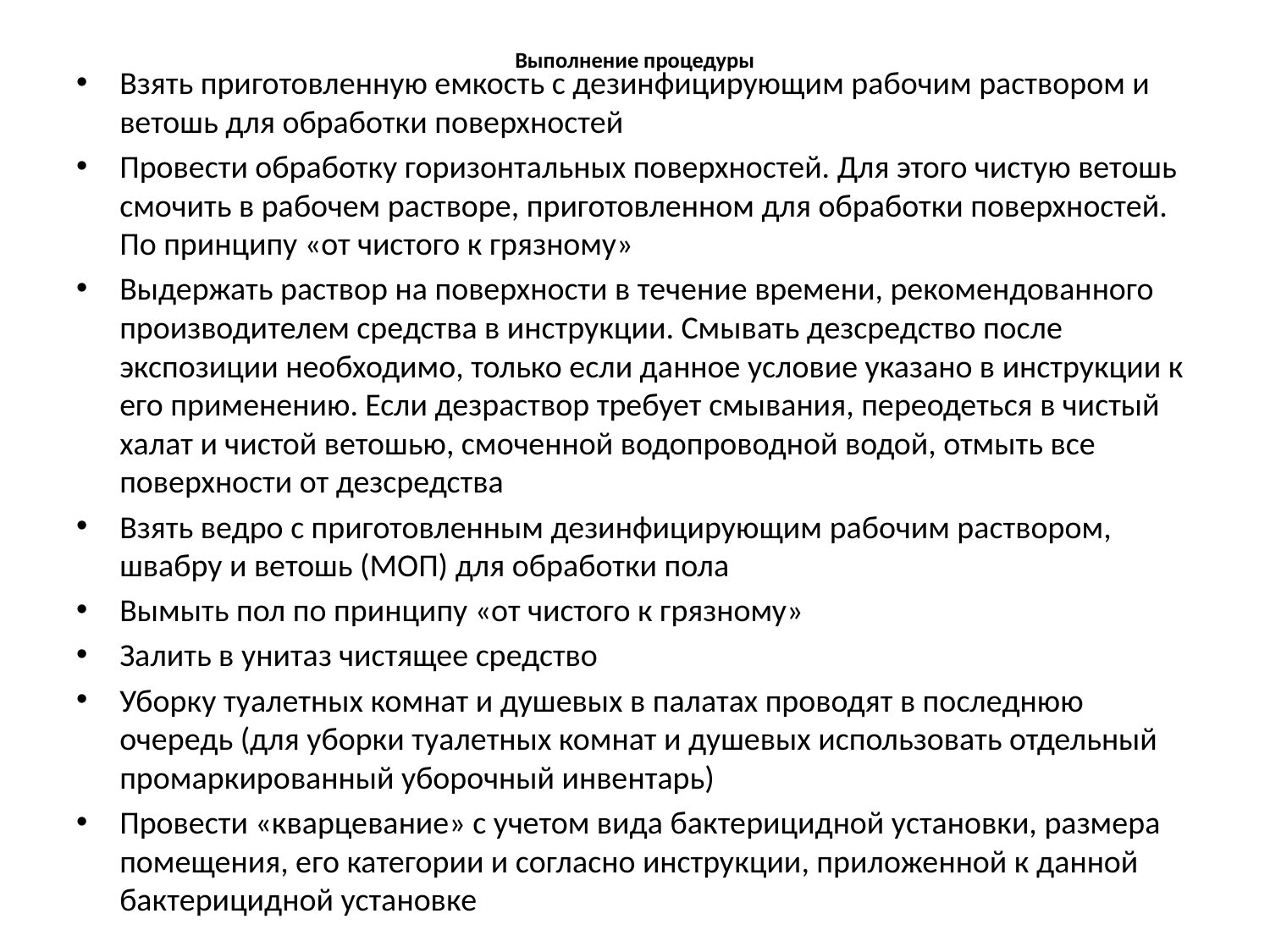

# Выполнение процедуры
Взять приготовленную емкость с дезинфицирующим рабочим раствором и ветошь для обработки поверхностей
Провести обработку горизонтальных поверхностей. Для этого чистую ветошь смочить в рабочем растворе, приготовленном для обработки поверхностей. По принципу «от чистого к грязному»
Выдержать раствор на поверхности в течение времени, рекомендованного производителем средства в инструкции. Смывать дезсредство после экспозиции необходимо, только если данное условие указано в инструкции к его применению. Если дезраствор требует смывания, переодеться в чистый халат и чистой ветошью, смоченной водопроводной водой, отмыть все поверхности от дезсредства
Взять ведро с приготовленным дезинфицирующим рабочим раствором, швабру и ветошь (МОП) для обработки пола
Вымыть пол по принципу «от чистого к грязному»
Залить в унитаз чистящее средство
Уборку туалетных комнат и душевых в палатах проводят в последнюю очередь (для уборки туалетных комнат и душевых использовать отдельный промаркированный уборочный инвентарь)
Провести «кварцевание» с учетом вида бактерицидной установки, размера помещения, его категории и согласно инструкции, приложенной к данной бактерицидной установке